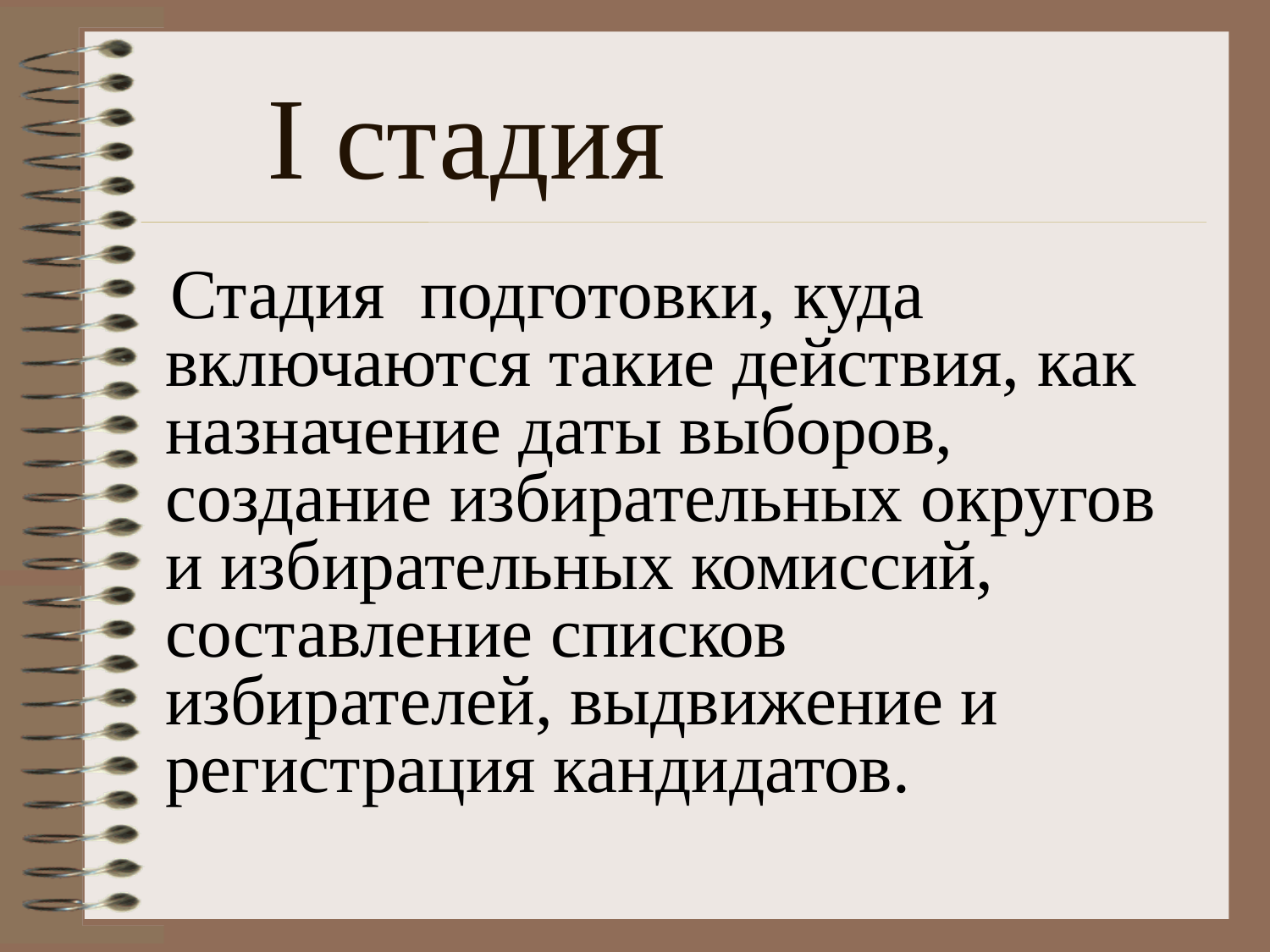

I стадия

   Стадия  подготовки, куда включаются такие действия, как назначение даты выборов, создание избирательных округов и избирательных комиссий, составление списков избирателей, выдвижение и регистрация кандидатов.